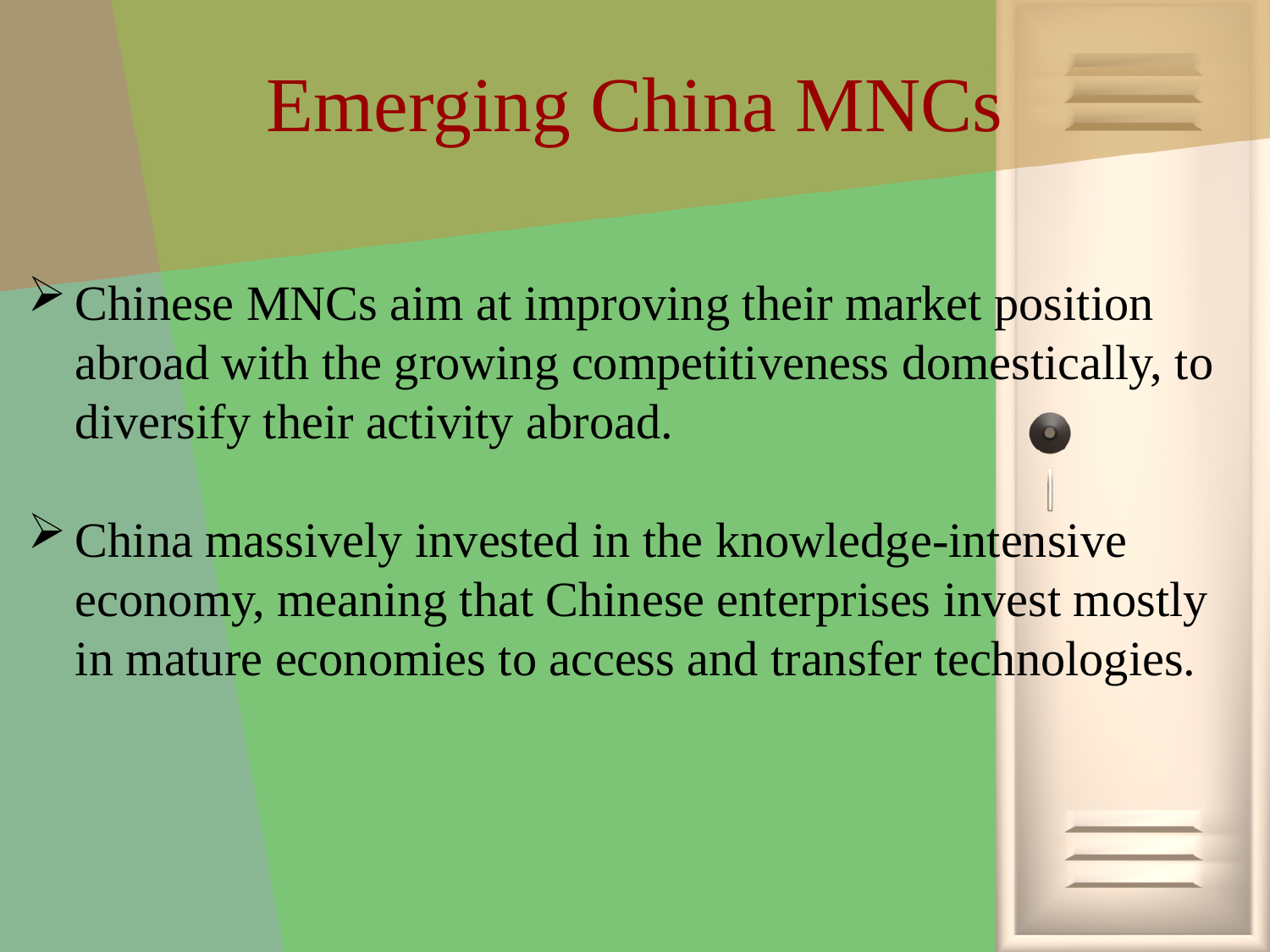

# Emerging China MNCs
Chinese MNCs aim at improving their market position abroad with the growing competitiveness domestically, to diversify their activity abroad.

China massively invested in the knowledge-intensive economy, meaning that Chinese enterprises invest mostly in mature economies to access and transfer technologies.